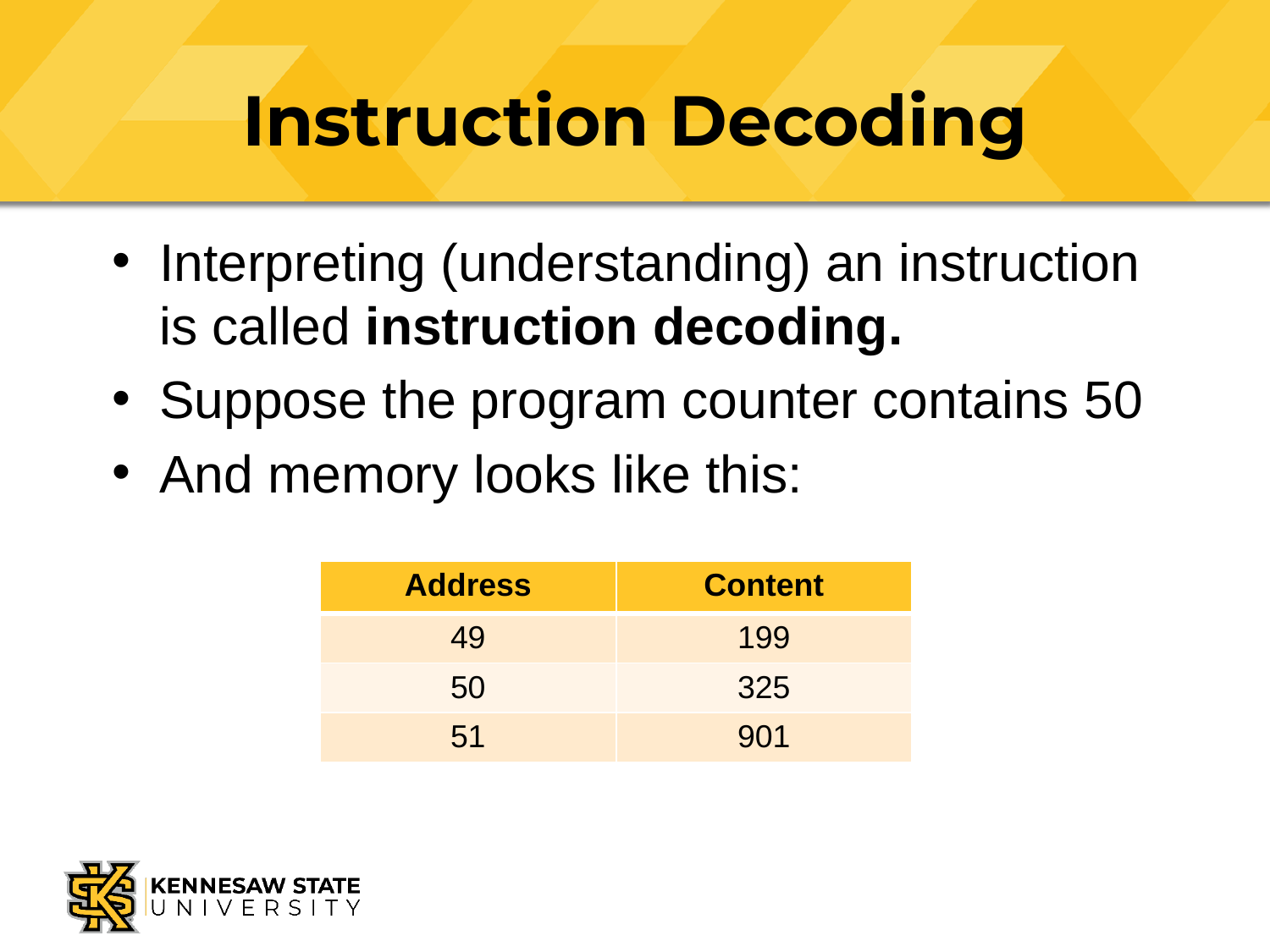

# Instruction Decoding
Interpreting (understanding) an instruction is called instruction decoding.
Suppose the program counter contains 50
And memory looks like this:
| Address | Content |
| --- | --- |
| 49 | 199 |
| 50 | 325 |
| 51 | 901 |